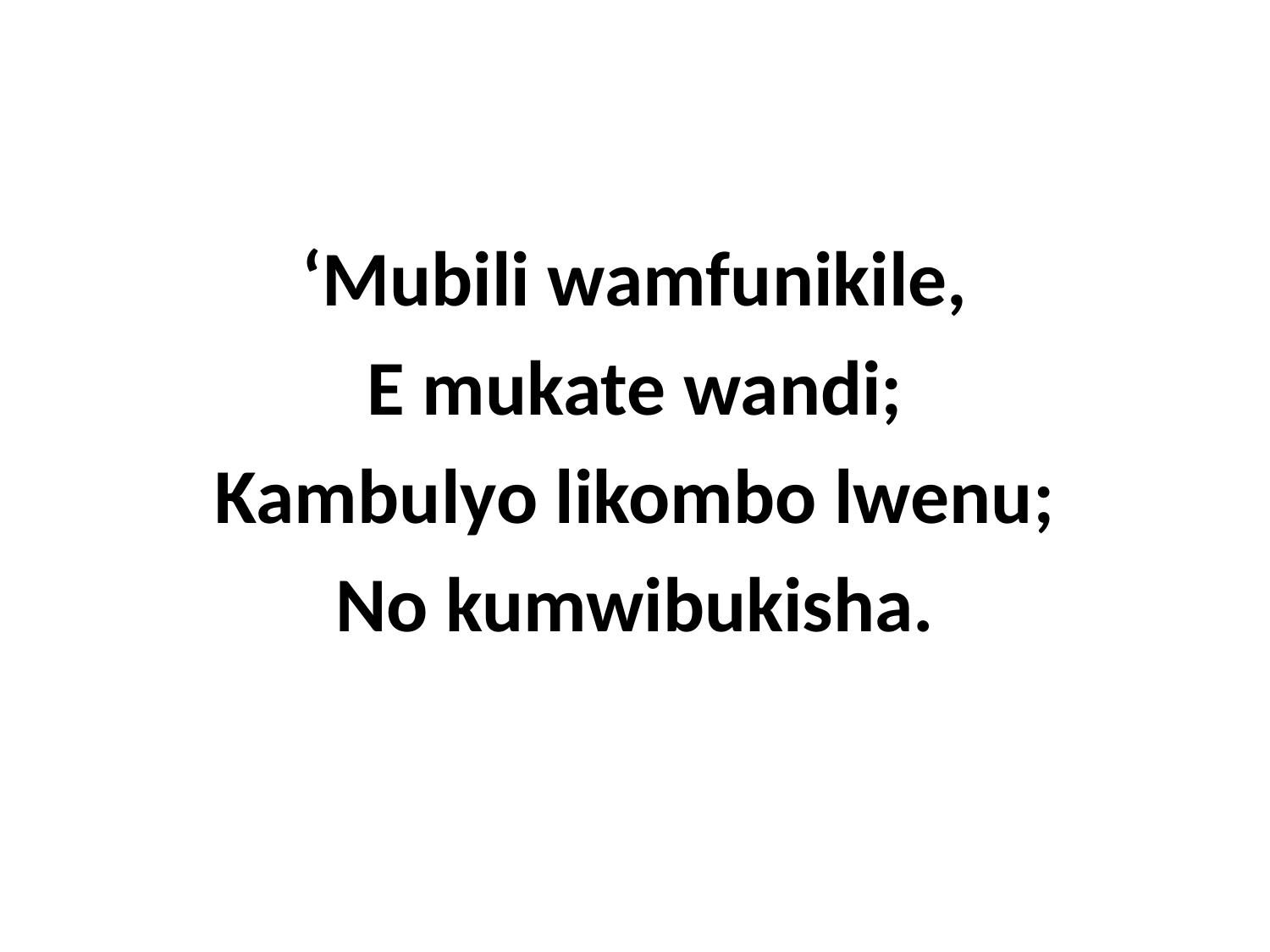

‘Mubili wamfunikile,
E mukate wandi;
Kambulyo likombo lwenu;
No kumwibukisha.